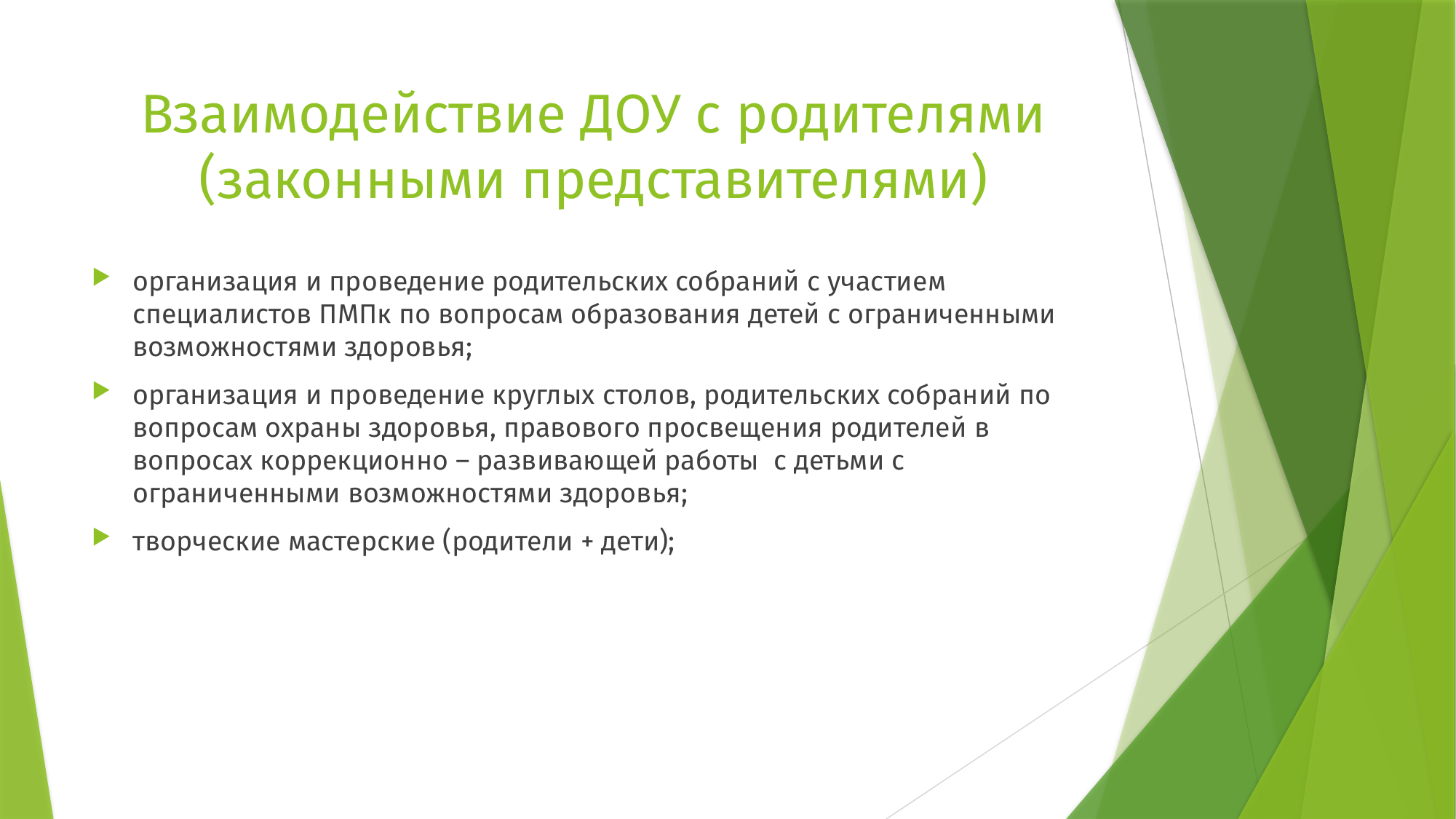

# Взаимодействие ДОУ с родителями (законными представителями)
организация и проведение родительских собраний с участием специалистов ПМПк по вопросам образования детей с ограниченными возможностями здоровья;
организация и проведение круглых столов, родительских собраний по вопросам охраны здоровья, правового просвещения родителей в вопросах коррекционно – развивающей работы  с детьми с ограниченными возможностями здоровья;
творческие мастерские (родители + дети);